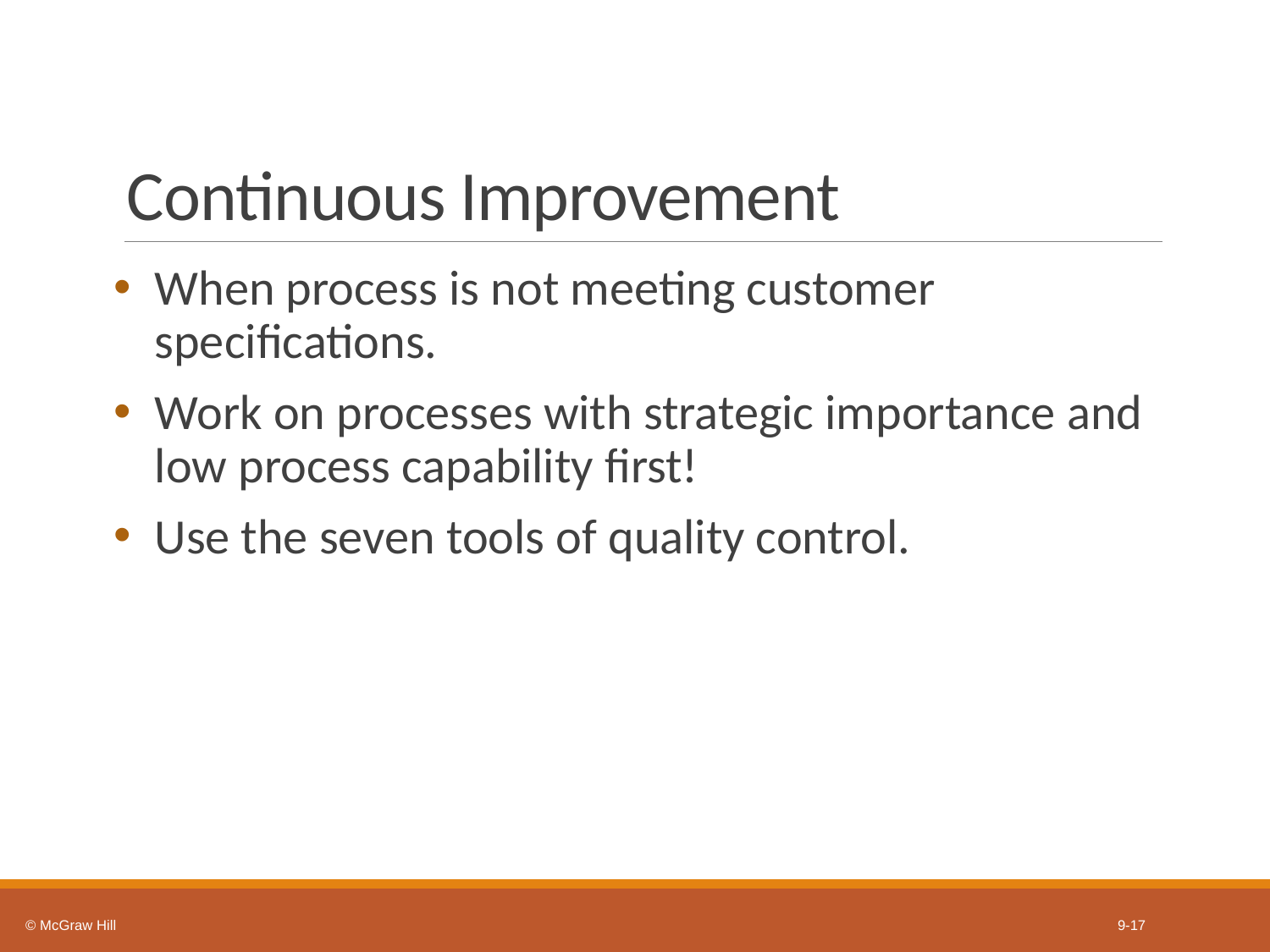

# Continuous Improvement
When process is not meeting customer specifications.
Work on processes with strategic importance and low process capability first!
Use the seven tools of quality control.